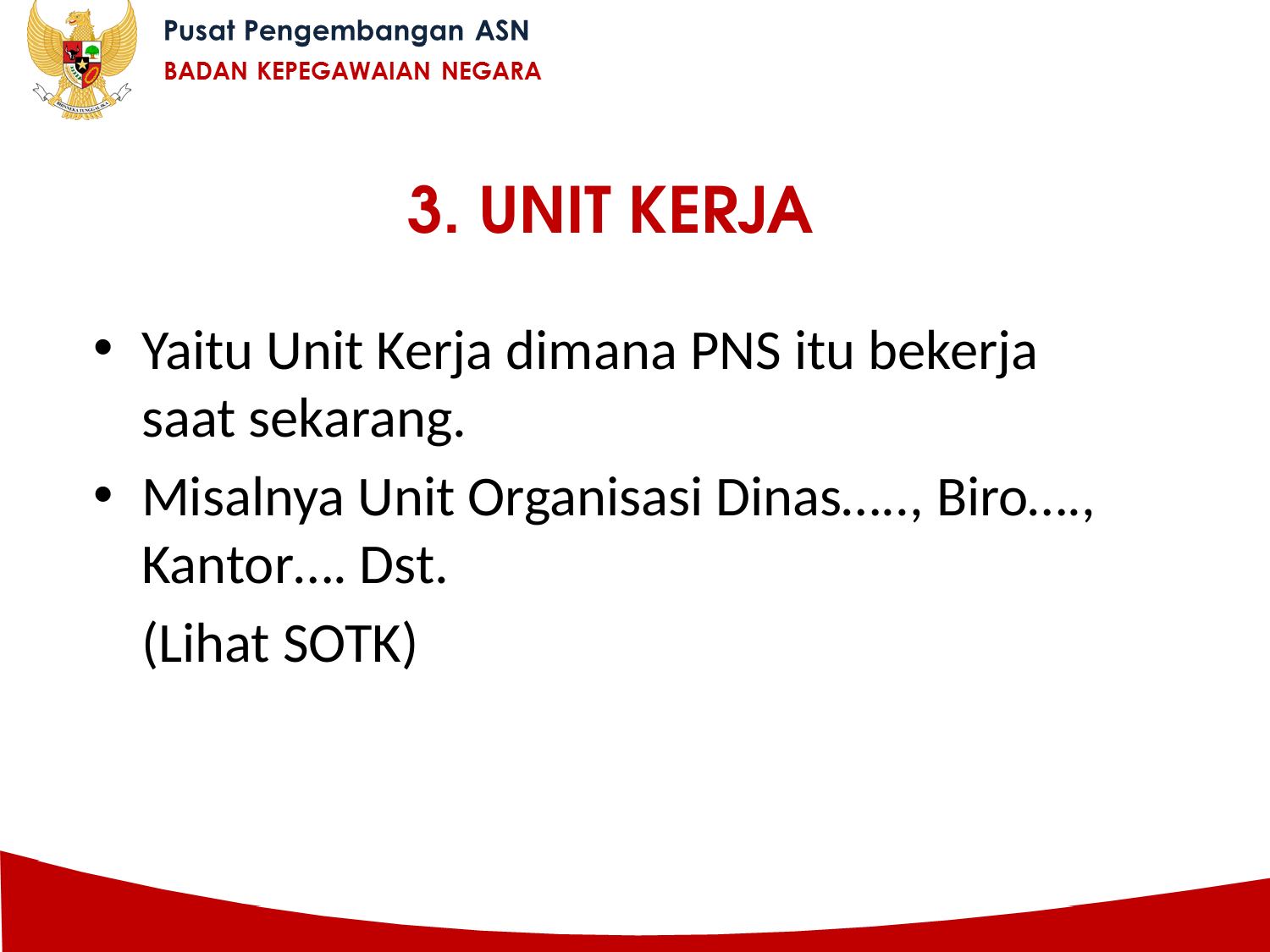

# 3. UNIT KERJA
Yaitu Unit Kerja dimana PNS itu bekerja saat sekarang.
Misalnya Unit Organisasi Dinas….., Biro…., Kantor…. Dst.
	(Lihat SOTK)